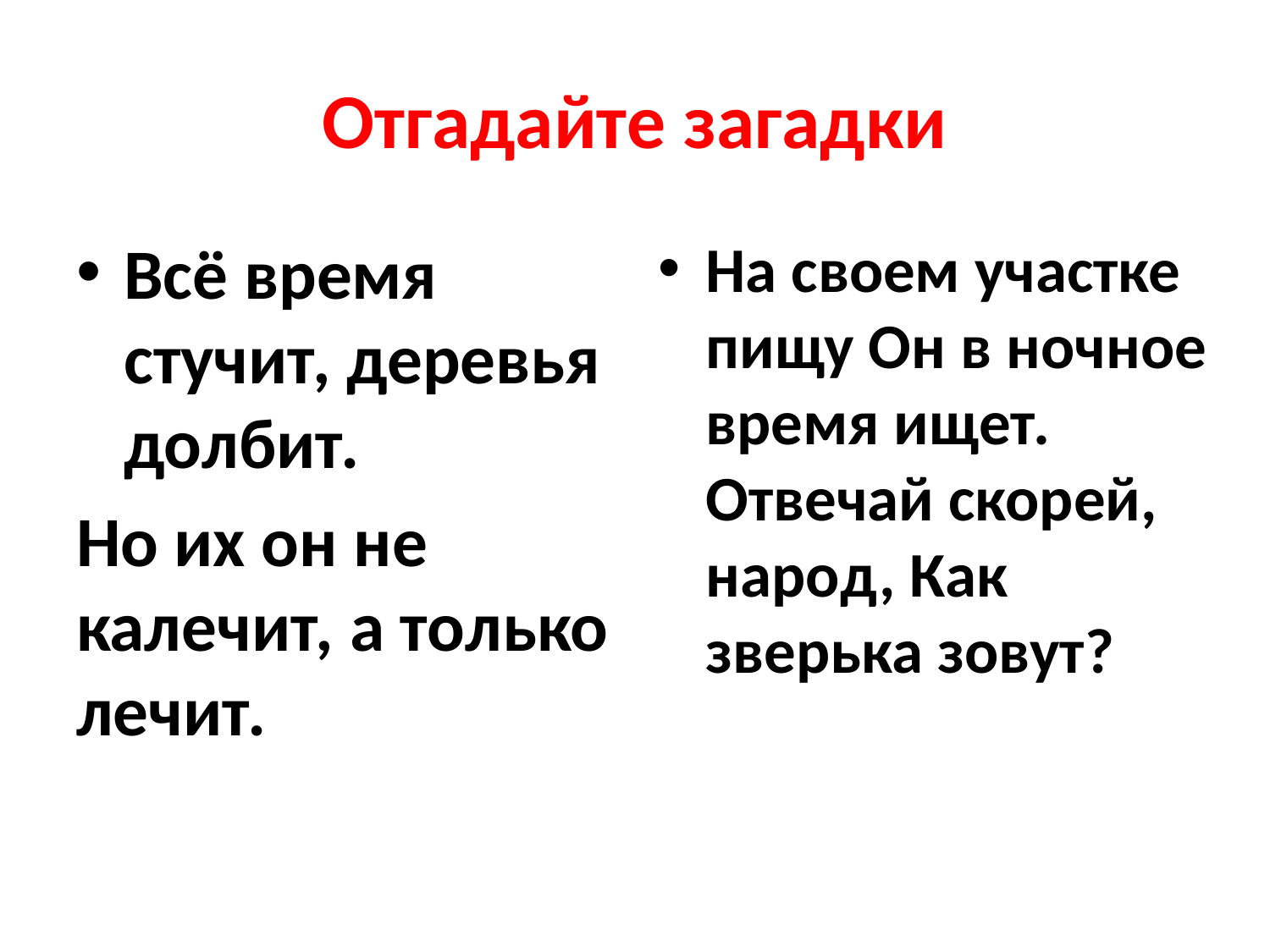

# Отгадайте загадки
Всё время стучит, деревья долбит.
Но их он не калечит, а только лечит.
На своем участке пищу Он в ночное время ищет. Отвечай скорей, народ, Как зверька зовут?